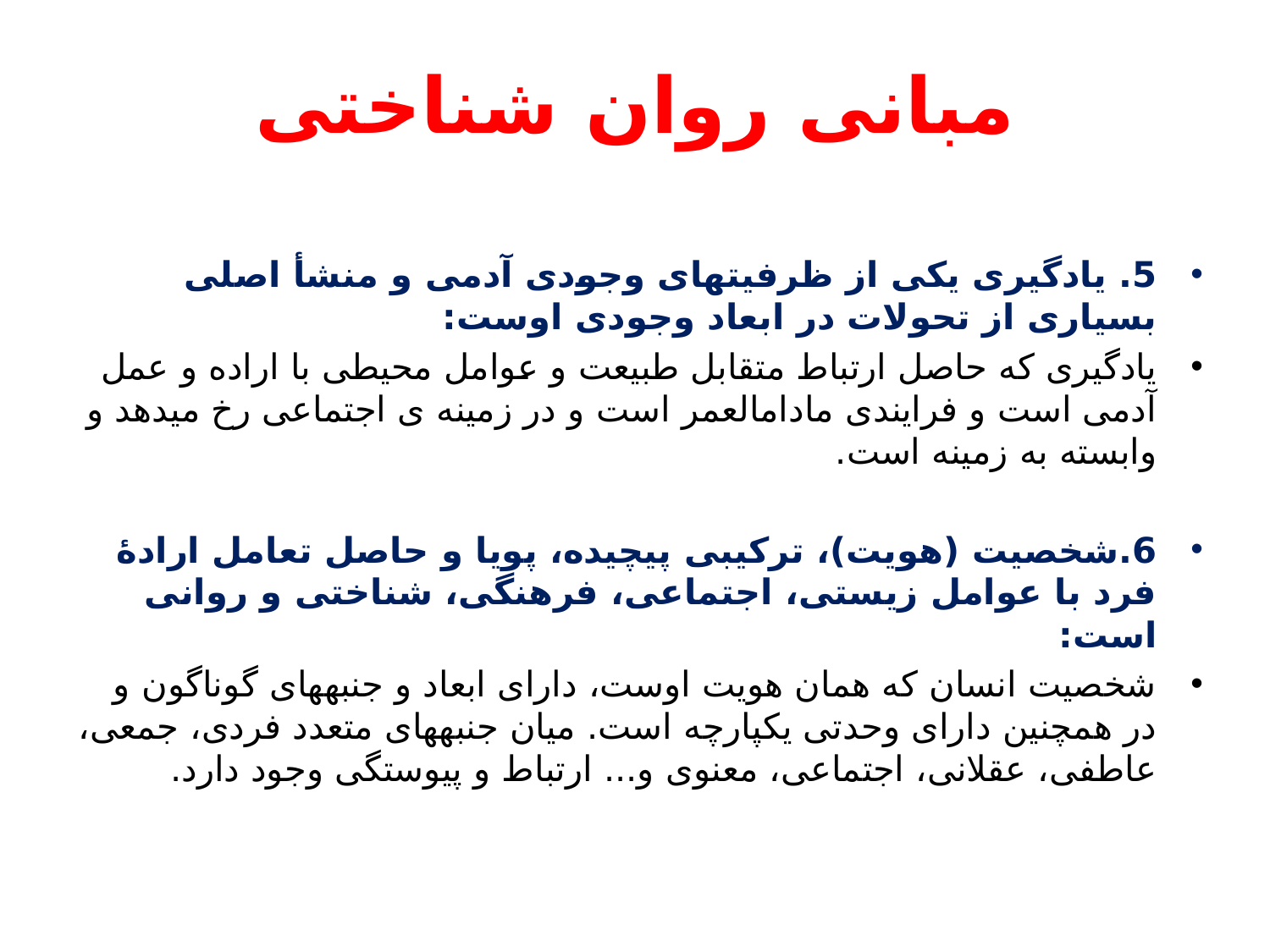

# مبانی روان شناختی

5. یادگیری یکی از ظرفیت‏های وجودی آدمی و منشأ اصلی بسیاری از تحولات در ابعاد وجودی اوست:
یادگیری که حاصل ارتباط متقابل طبیعت و عوامل محیطی با اراده و عمل آدمی است و فرایندی مادام‏العمر است و در زمینه ی اجتماعی رخ می‏دهد و وابسته به زمینه است.

6.شخصیت (هویت)، ترکیبی پیچیده، پویا و حاصل تعامل ارادۀ فرد با عوامل زیستی، اجتماعی، فرهنگی، شناختی و روانی است:
شخصیت انسان که همان هویت اوست، دارای ابعاد و جنبه‏های گوناگون و در همچنین دارای وحدتی یکپارچه است. میان جنبه‏های متعدد فردی، جمعی، عاطفی، عقلانی، اجتماعی، معنوی و... ارتباط و پیوستگی وجود دارد.